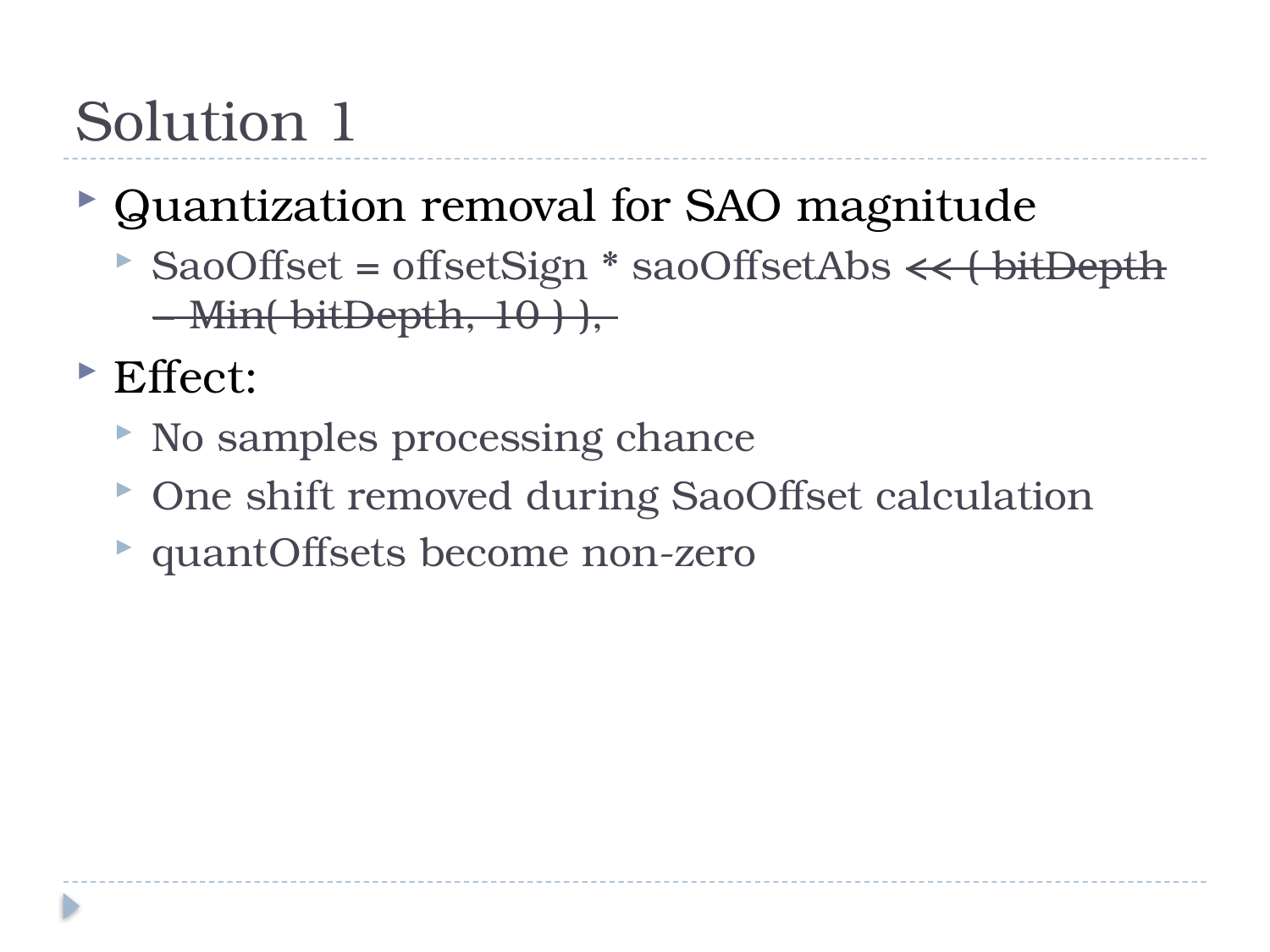

# Solution 1
Quantization removal for SAO magnitude
SaoOffset = offsetSign * saoOffsetAbs << ( bitDepth − Min( bitDepth, 10 ) ),
Effect:
No samples processing chance
One shift removed during SaoOffset calculation
quantOffsets become non-zero